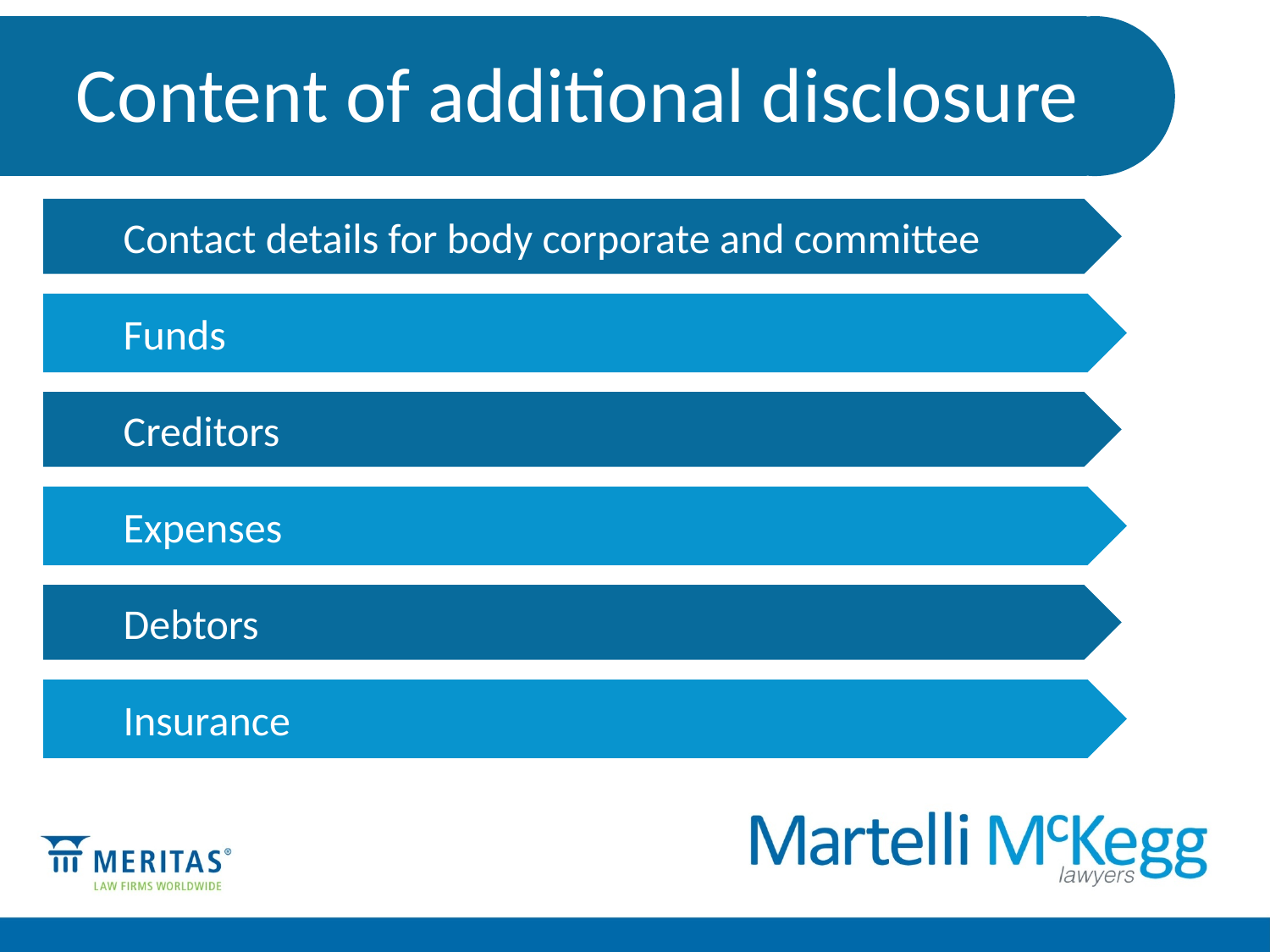

# Content of additional disclosure
Contact details for body corporate and committee
Funds
Creditors
Expenses
Debtors
Insurance